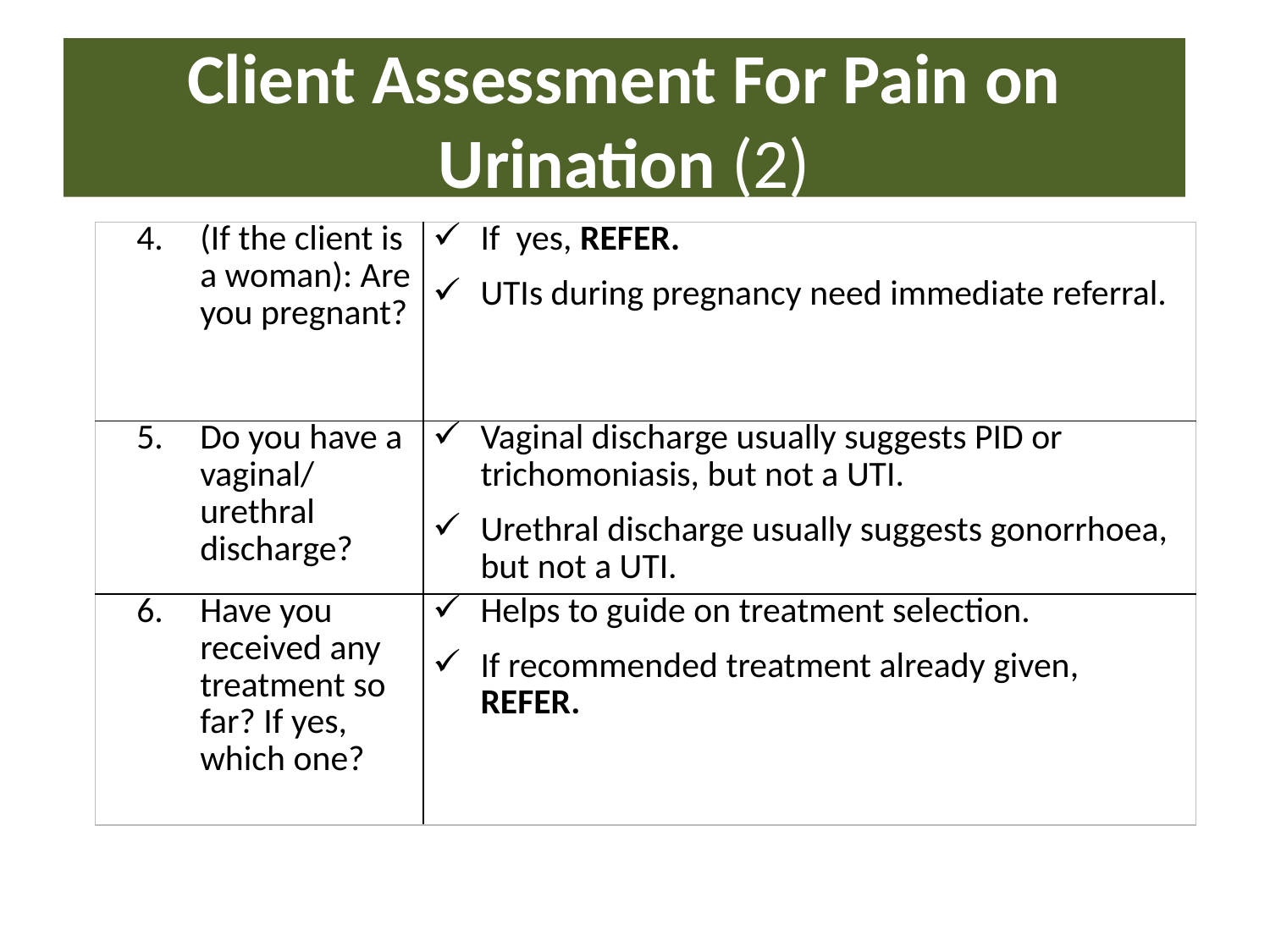

# Client Assessment For Pain on Urination (2)
| (If the client is a woman): Are you pregnant? | If yes, REFER. UTIs during pregnancy need immediate referral. |
| --- | --- |
| Do you have a vaginal/ urethral discharge? | Vaginal discharge usually suggests PID or trichomoniasis, but not a UTI. Urethral discharge usually suggests gonorrhoea, but not a UTI. |
| Have you received any treatment so far? If yes, which one? | Helps to guide on treatment selection. If recommended treatment already given, REFER. |